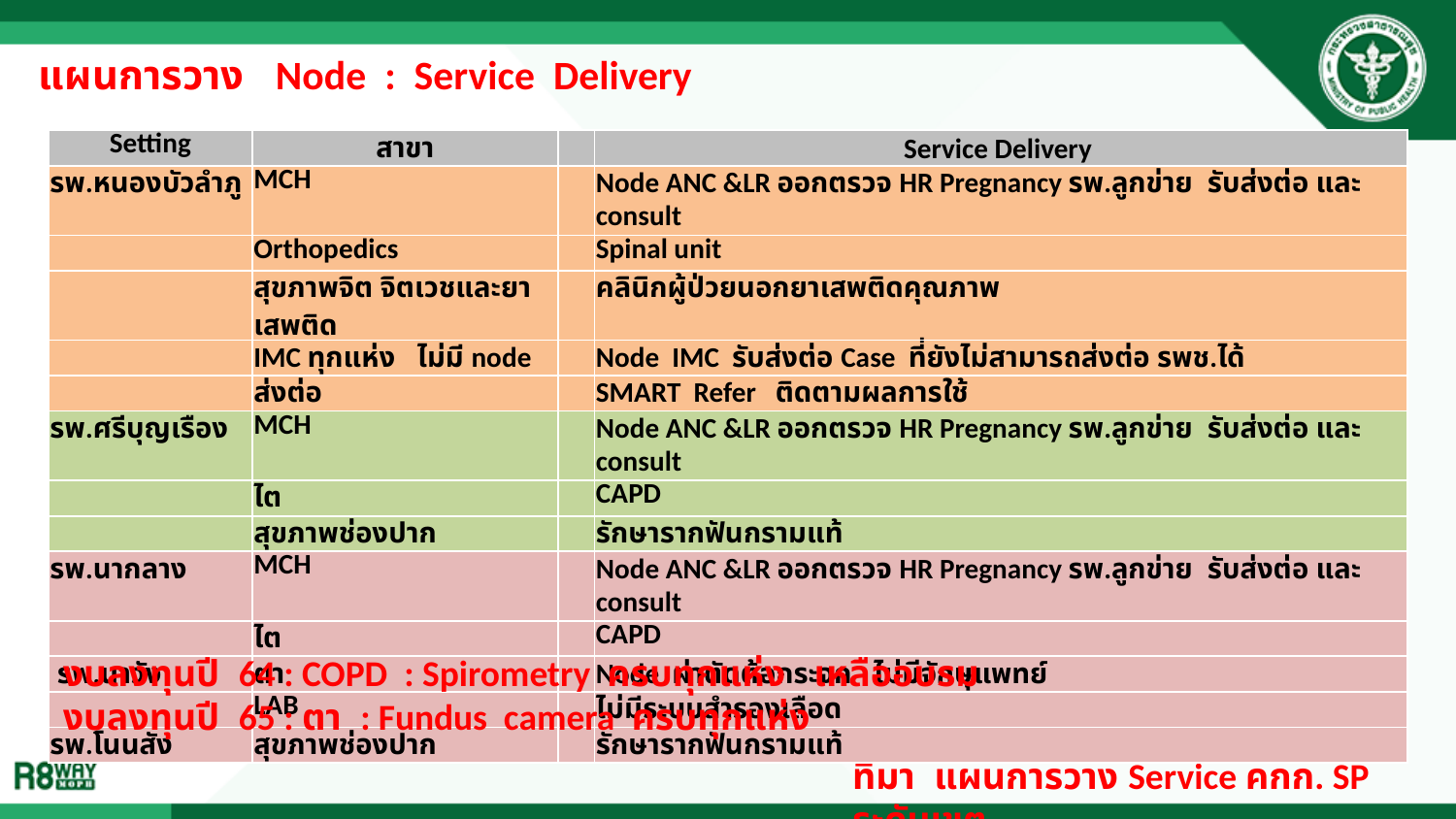

# แผนการวาง   Node  :  Service  Delivery
| Setting | สาขา |  | Service Delivery |
| --- | --- | --- | --- |
| รพ.หนองบัวลำภู | MCH |  | Node ANC &LR ออกตรวจ HR Pregnancy รพ.ลูกข่าย รับส่งต่อ และ consult |
|  | Orthopedics |  | Spinal unit |
|  | สุขภาพจิต จิตเวชและยาเสพติด |  | คลินิกผู้ป่วยนอกยาเสพติดคุณภาพ |
|  | IMC ทุกแห่ง ไม่มี node |  | Node IMC รับส่งต่อ Case ที่ยังไม่สามารถส่งต่อ รพช.ได้ |
|  | ส่งต่อ |  | SMART Refer ติดตามผลการใช้ |
| รพ.ศรีบุญเรือง | MCH |  | Node ANC &LR ออกตรวจ HR Pregnancy รพ.ลูกข่าย รับส่งต่อ และ consult |
|  | ไต |  | CAPD |
|  | สุขภาพช่องปาก |  | รักษารากฟันกรามแท้ |
| รพ.นากลาง | MCH |  | Node ANC &LR ออกตรวจ HR Pregnancy รพ.ลูกข่าย รับส่งต่อ และ consult |
|  | ไต |  | CAPD |
| รพ.นาวัง | ตา |  | Node ผ่าตัดต้อกระจก ไม่มีจักษุแพทย์ |
|  | LAB |  | ไม่มีระบบสำรองเลือด |
| รพ.โนนสัง | สุขภาพช่องปาก |  | รักษารากฟันกรามแท้ |
งบลงทุนปี  64 : COPD  : Spirometry  ครบทุกแห่ง   เหลืออบรม
งบลงทุนปี  65 : ตา  : Fundus  camera  ครบทุกแห่ง
ที่มา  แผนการวาง Service คกก. SP ระดับเขต